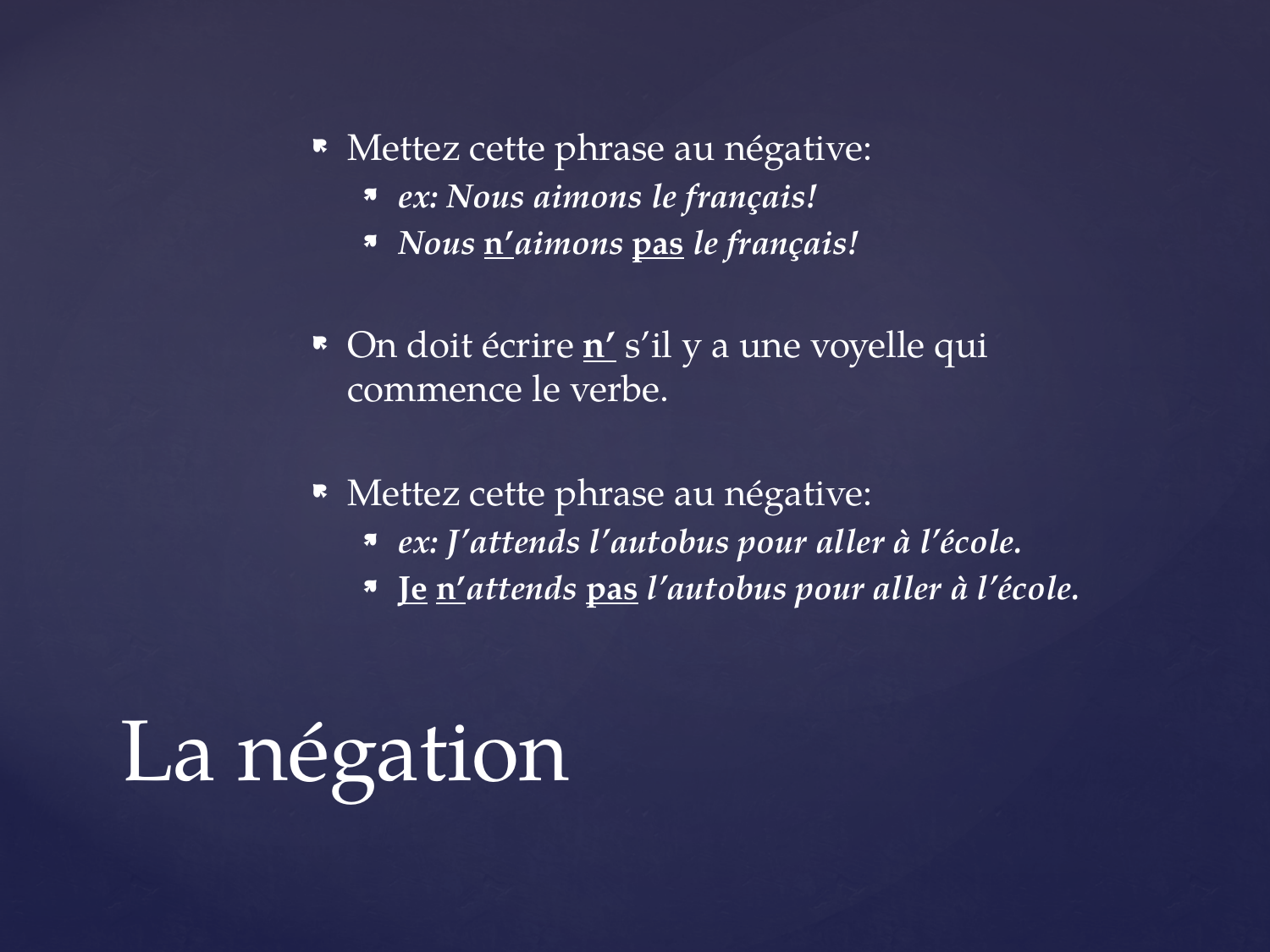

Mettez cette phrase au négative:
ex: Nous aimons le français!
Nous n’aimons pas le français!

On doit écrire n’ s’il y a une voyelle qui commence le verbe.

Mettez cette phrase au négative:
ex: J’attends l’autobus pour aller à l’école.
Je n’attends pas l’autobus pour aller à l’école.
# La négation